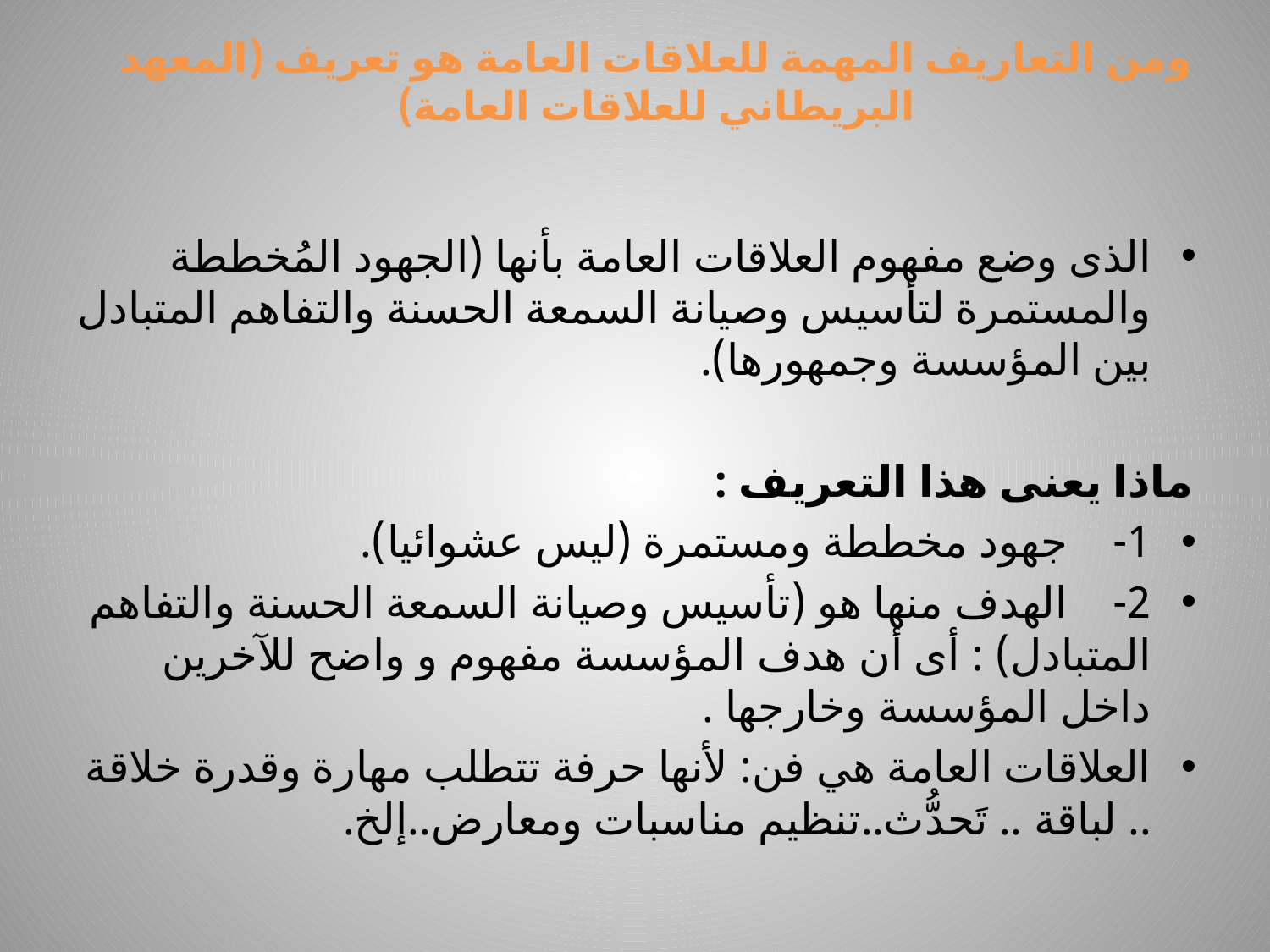

# ومن التعاريف المهمة للعلاقات العامة هو تعريف (المعهد البريطاني للعلاقات العامة)
الذى وضع مفهوم العلاقات العامة بأنها (الجهود المُخططة والمستمرة لتأسيس وصيانة السمعة الحسنة والتفاهم المتبادل بين المؤسسة وجمهورها).

ماذا يعنى هذا التعريف :
1-    جهود مخططة ومستمرة (ليس عشوائيا).
2-    الهدف منها هو (تأسيس وصيانة السمعة الحسنة والتفاهم المتبادل) : أى أن هدف المؤسسة مفهوم و واضح للآخرين داخل المؤسسة وخارجها .
العلاقات العامة هي فن: لأنها حرفة تتطلب مهارة وقدرة خلاقة .. لباقة .. تَحدُّث..تنظيم مناسبات ومعارض..إلخ.